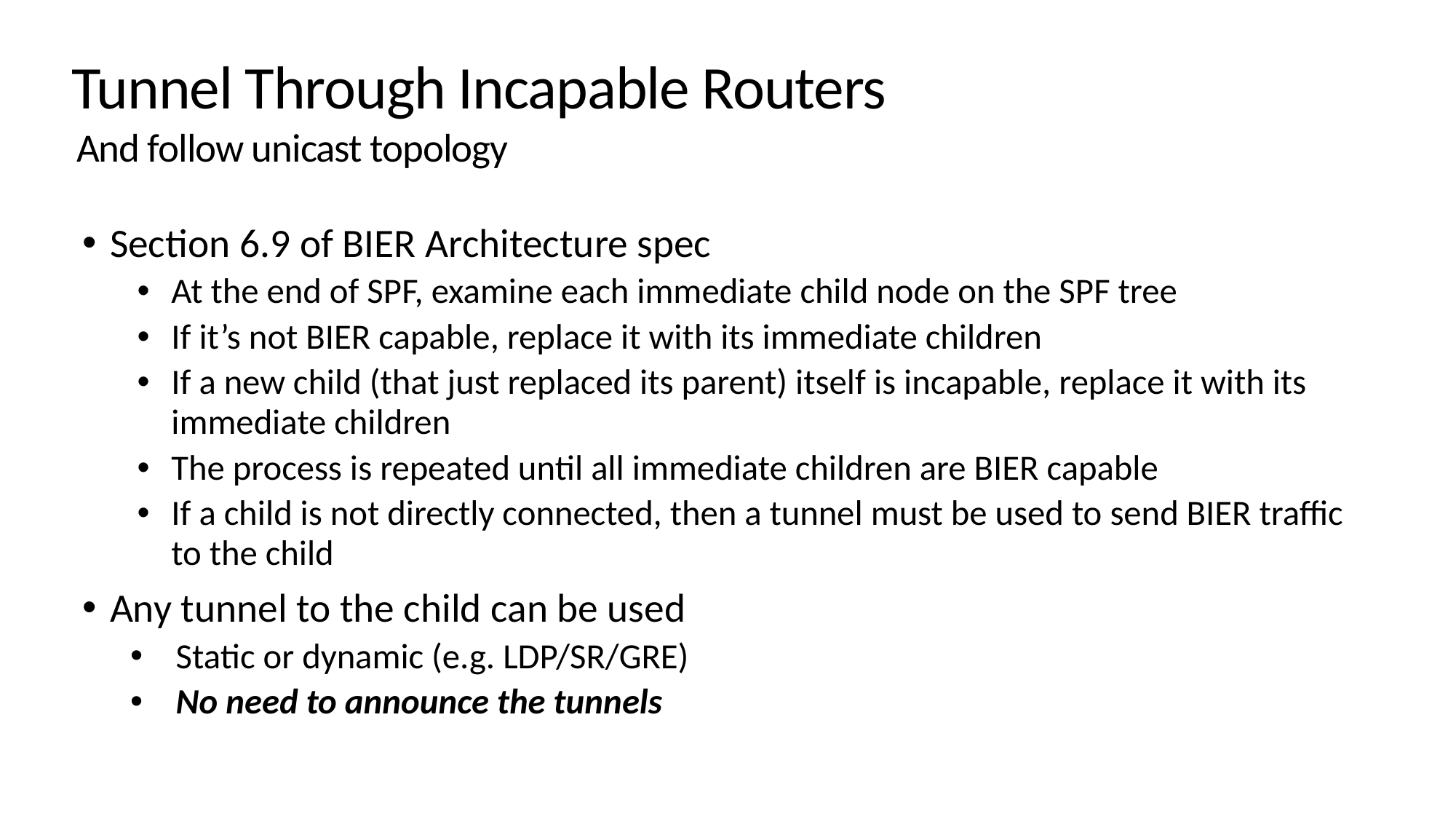

# Tunnel Through Incapable Routers
And follow unicast topology
Section 6.9 of BIER Architecture spec
At the end of SPF, examine each immediate child node on the SPF tree
If it’s not BIER capable, replace it with its immediate children
If a new child (that just replaced its parent) itself is incapable, replace it with its immediate children
The process is repeated until all immediate children are BIER capable
If a child is not directly connected, then a tunnel must be used to send BIER traffic to the child
Any tunnel to the child can be used
Static or dynamic (e.g. LDP/SR/GRE)
No need to announce the tunnels